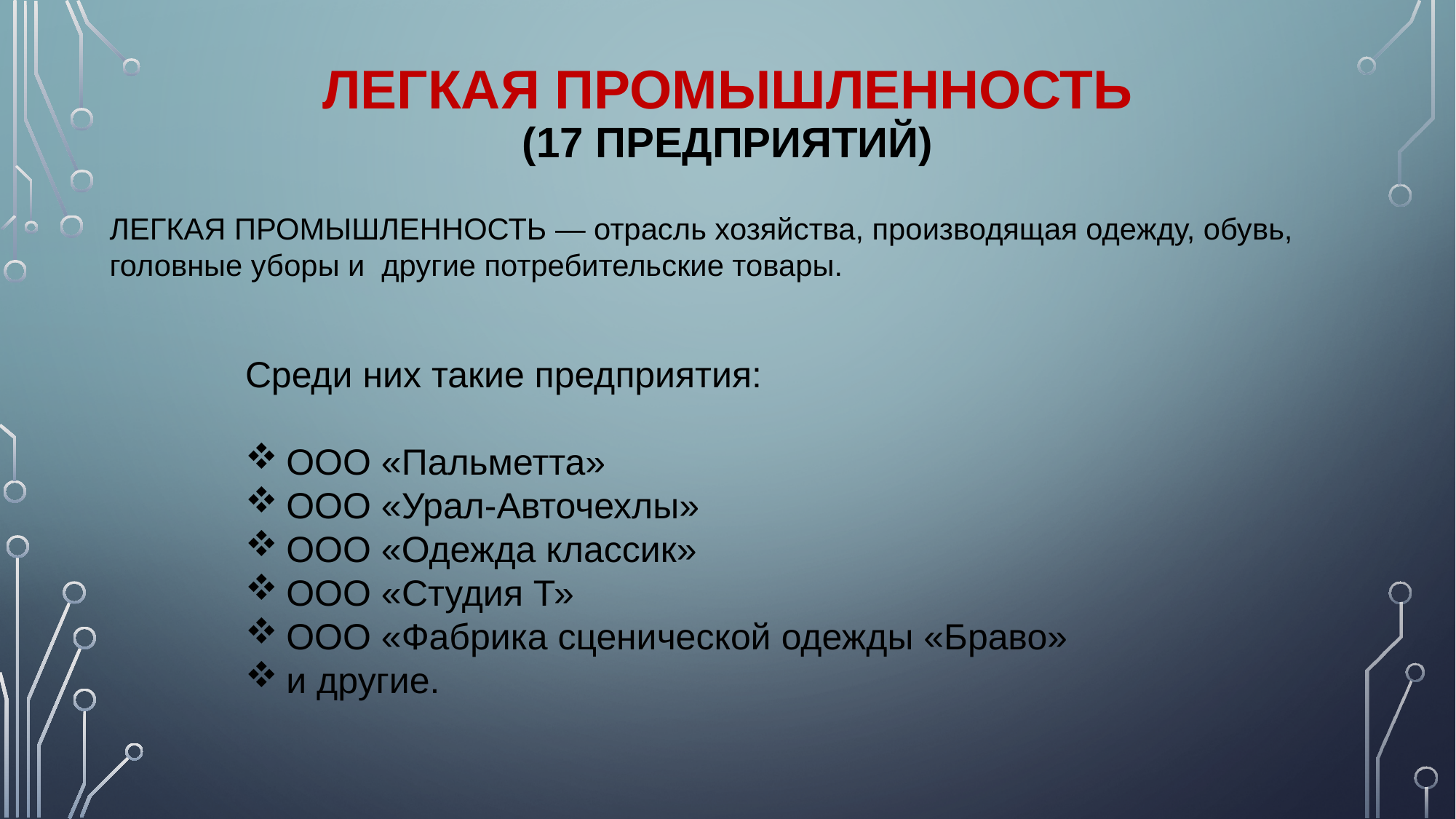

# Легкая промышленность (17 предприятий)
ЛЕГКАЯ ПРОМЫШЛЕННОСТЬ — отрасль хозяйства, производящая одежду, обувь, головные уборы и  другие потребительские товары.
Среди них такие предприятия:

ООО «Пальметта»
ООО «Урал-Авточехлы»
ООО «Одежда классик»
ООО «Cтудия Т»
ООО «Фабрика сценической одежды «Браво»
и другие.